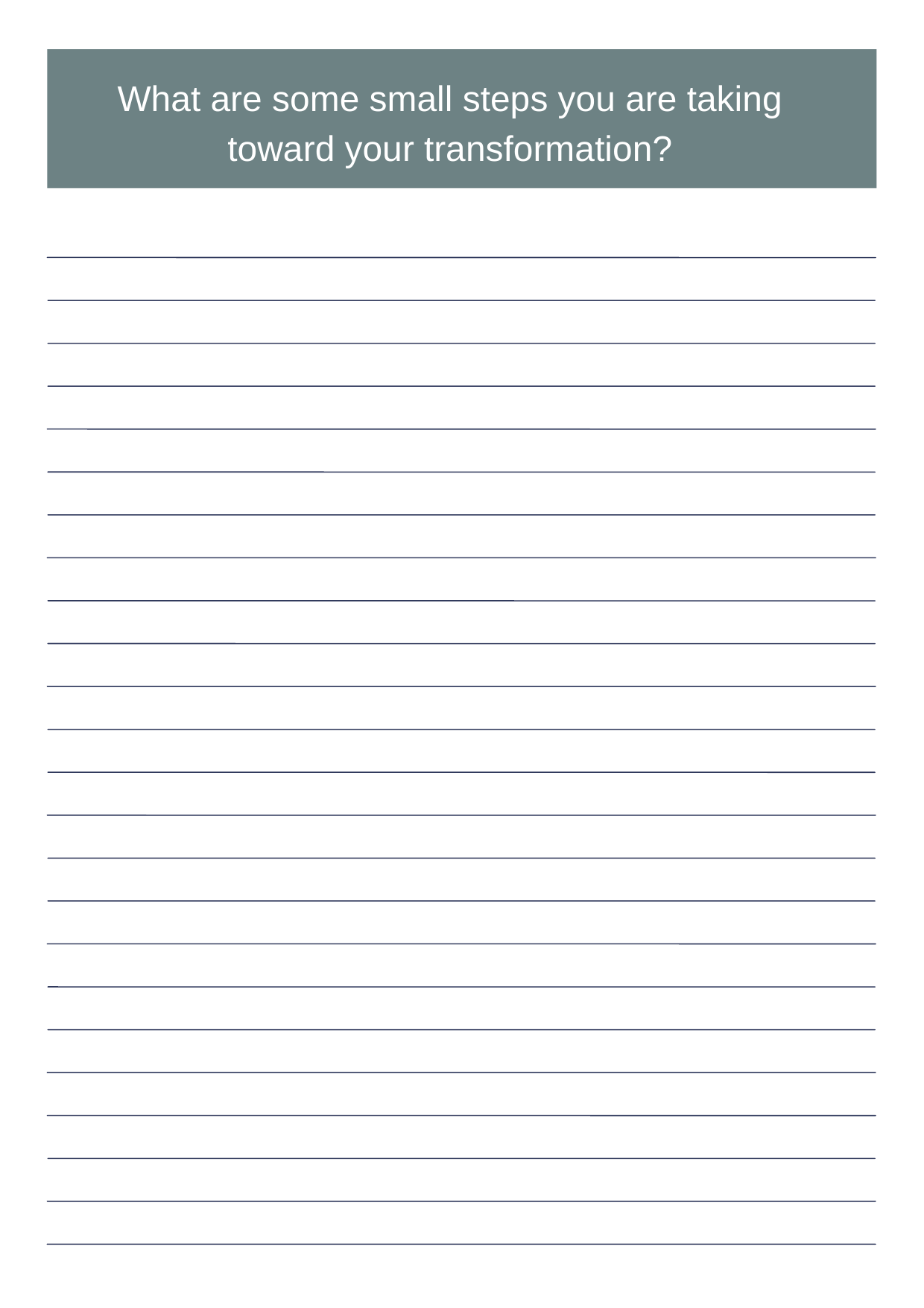

What are some small steps you are taking toward your transformation?